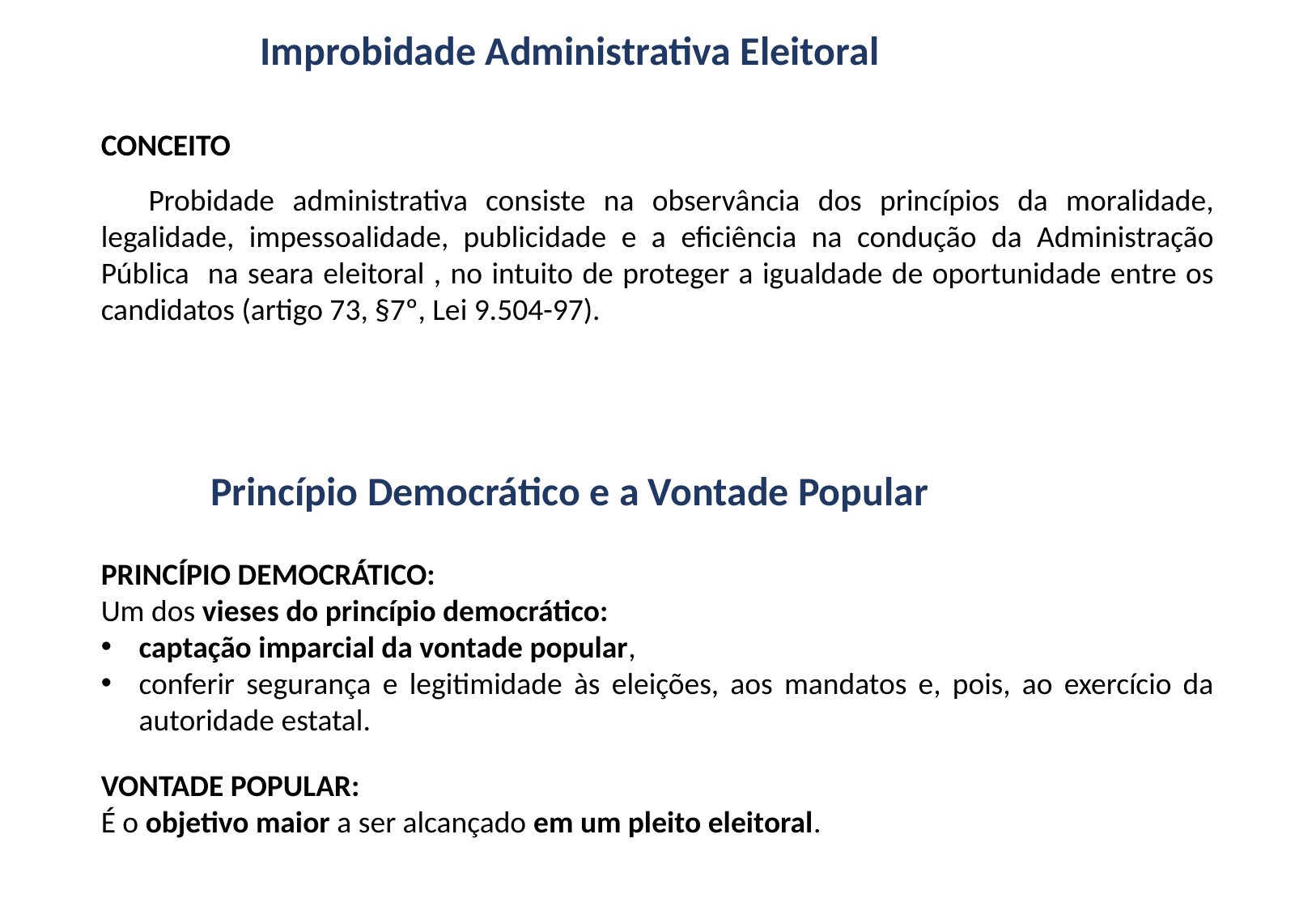

Improbidade Administrativa Eleitoral
CONCEITO

Probidade administrativa consiste na observância dos princípios da moralidade, legalidade, impessoalidade, publicidade e a eficiência na condução da Administração Pública  na seara eleitoral , no intuito de proteger a igualdade de oportunidade entre os candidatos (artigo 73, §7º, Lei 9.504-97).
Princípio Democrático e a Vontade Popular
PRINCÍPIO DEMOCRÁTICO:
Um dos vieses do princípio democrático:
captação imparcial da vontade popular,
conferir segurança e legitimidade às eleições, aos mandatos e, pois, ao exercício da autoridade estatal.
VONTADE POPULAR:
É o objetivo maior a ser alcançado em um pleito eleitoral.